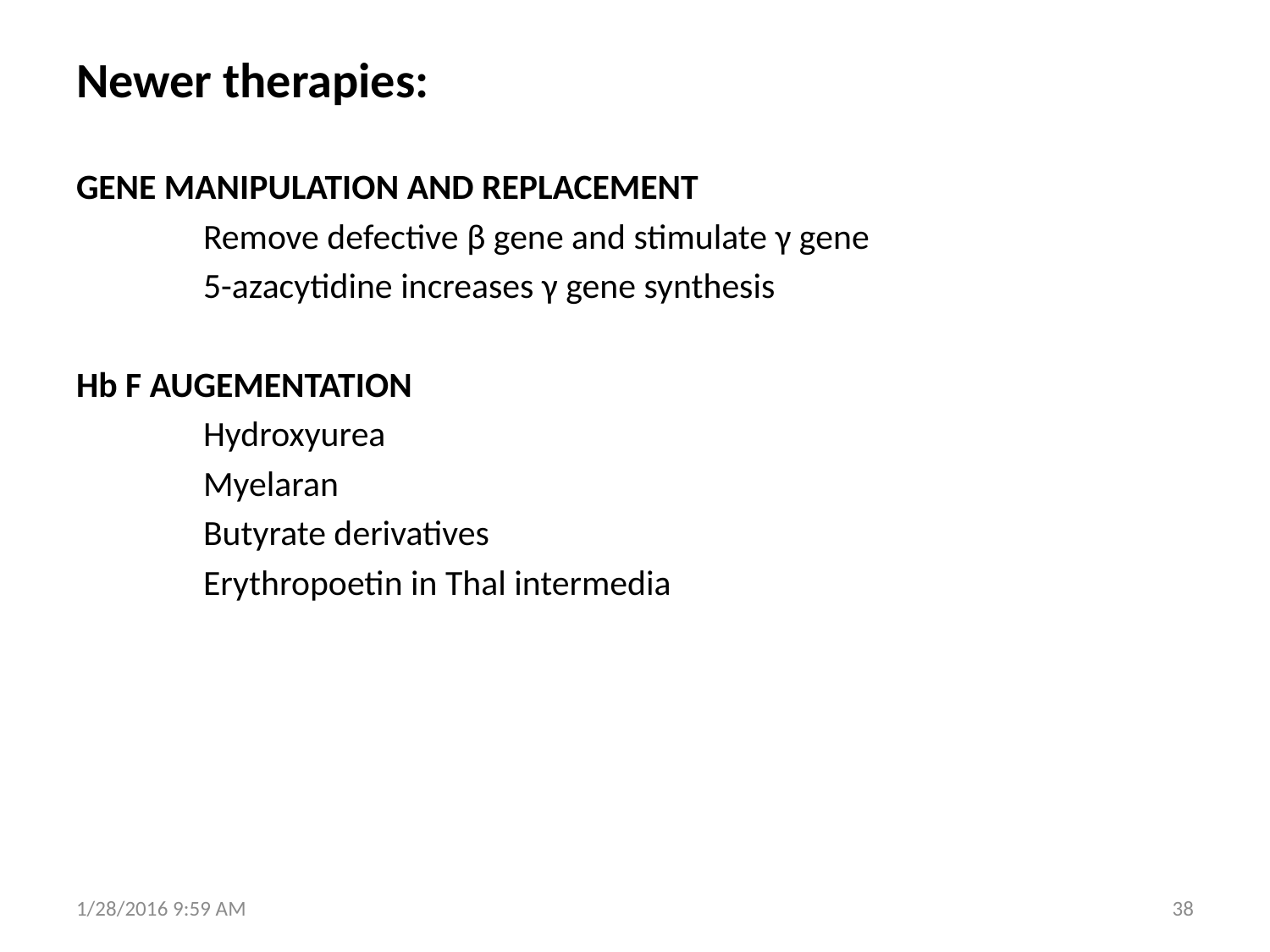

Newer therapies:

GENE MANIPULATION AND REPLACEMENT
	Remove defective β gene and stimulate γ gene
	5-azacytidine increases γ gene synthesis

Hb F AUGEMENTATION
	Hydroxyurea
	Myelaran
	Butyrate derivatives
	Erythropoetin in Thal intermedia

1/28/2016 9:59 AM
38